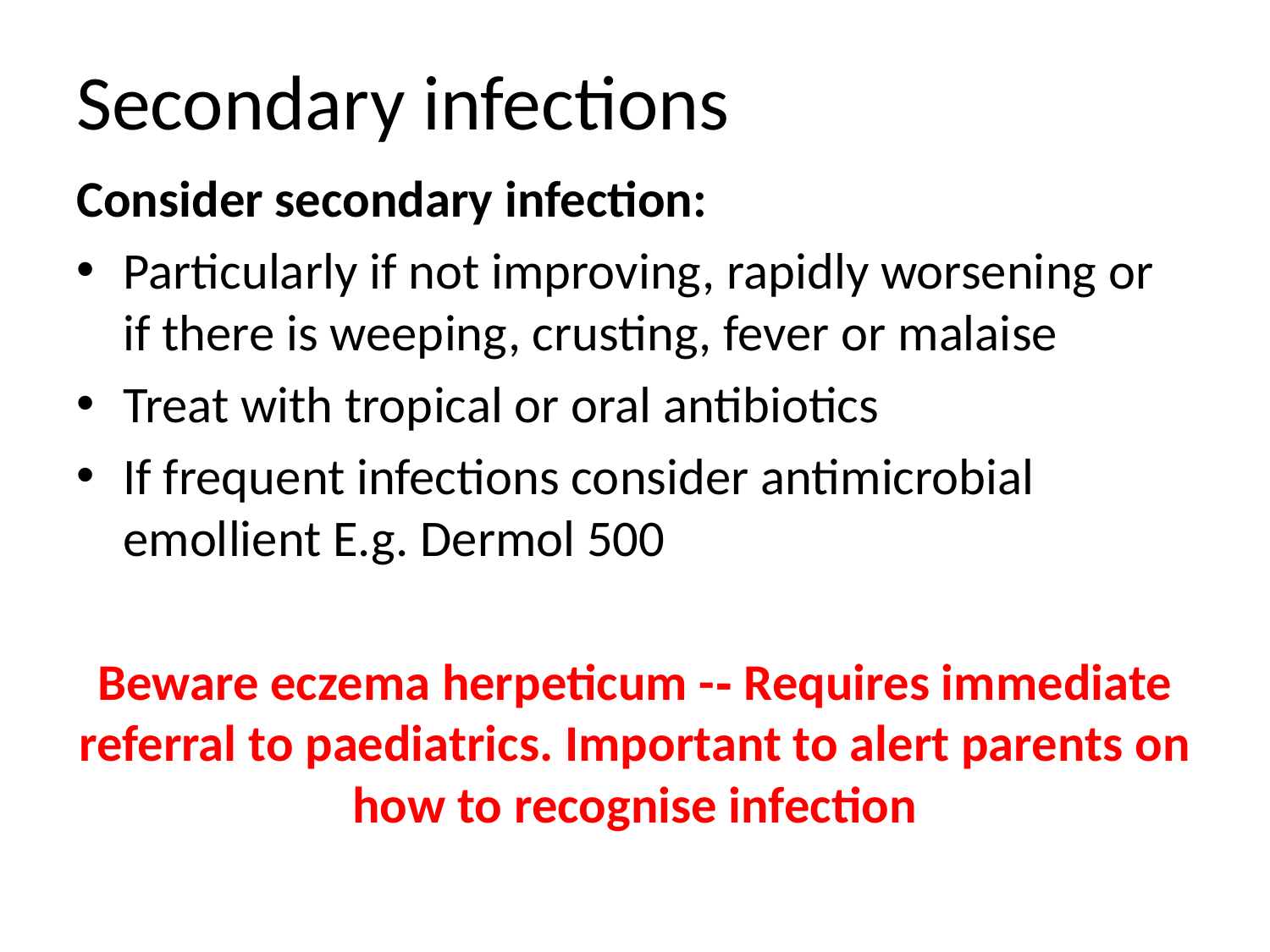

# Secondary infections
Consider secondary infection:
Particularly if not improving, rapidly worsening or if there is weeping, crusting, fever or malaise
Treat with tropical or oral antibiotics
If frequent infections consider antimicrobial emollient E.g. Dermol 500

Beware eczema herpeticum -­‐ Requires immediate referral to paediatrics. Important to alert parents on how to recognise infection